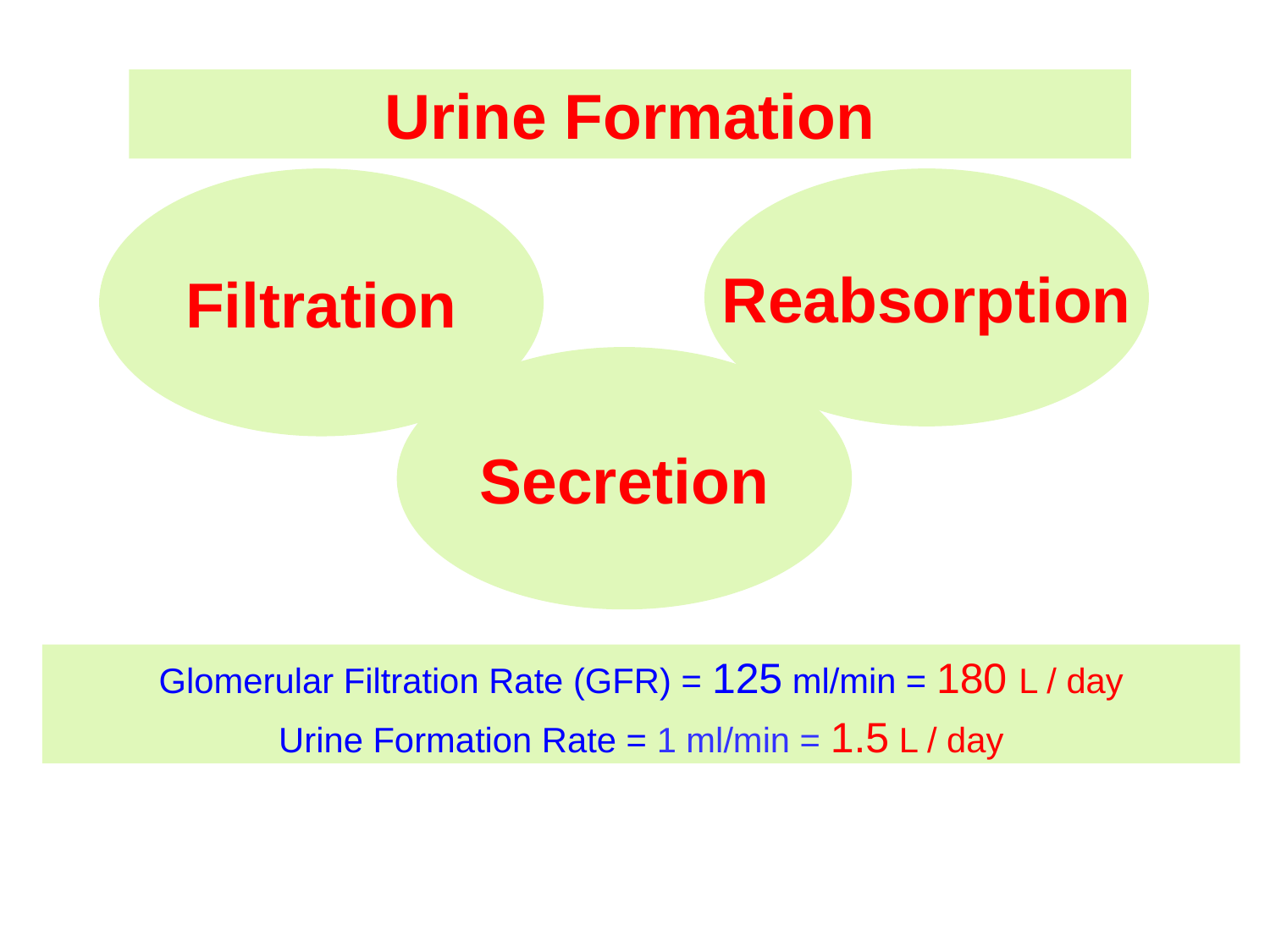

# Urine Formation
Filtration
Reabsorption
Secretion
Glomerular Filtration Rate (GFR) = 125 ml/min = 180 L / day
Urine Formation Rate = 1 ml/min = 1.5 L / day